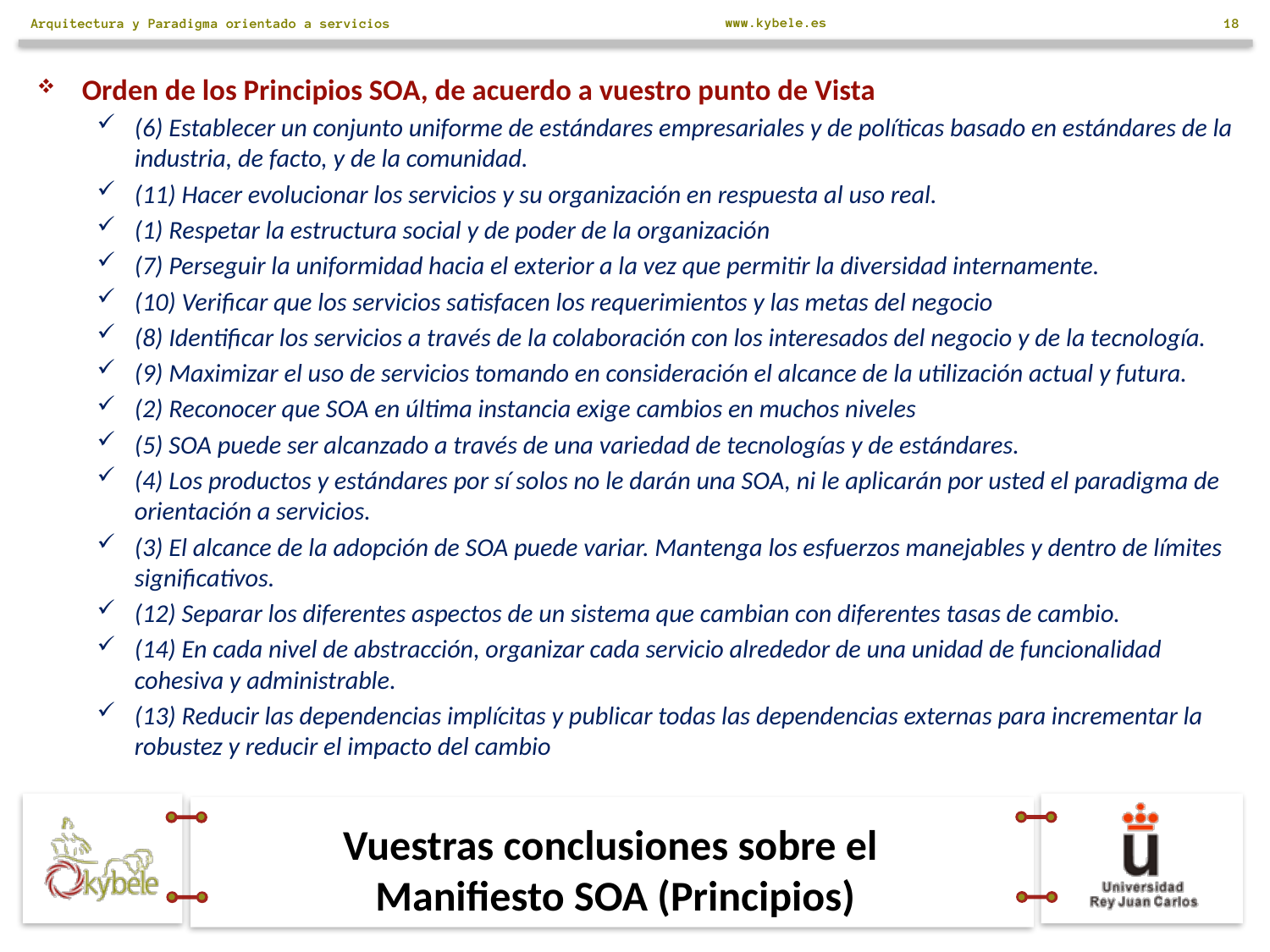

Arquitectura y Paradigma orientado a servicios
18
Orden de los Principios SOA, de acuerdo a vuestro punto de Vista
(6) Establecer un conjunto uniforme de estándares empresariales y de políticas basado en estándares de la industria, de facto, y de la comunidad.
(11) Hacer evolucionar los servicios y su organización en respuesta al uso real.
(1) Respetar la estructura social y de poder de la organización
(7) Perseguir la uniformidad hacia el exterior a la vez que permitir la diversidad internamente.
(10) Verificar que los servicios satisfacen los requerimientos y las metas del negocio
(8) Identificar los servicios a través de la colaboración con los interesados del negocio y de la tecnología.
(9) Maximizar el uso de servicios tomando en consideración el alcance de la utilización actual y futura.
(2) Reconocer que SOA en última instancia exige cambios en muchos niveles
(5) SOA puede ser alcanzado a través de una variedad de tecnologías y de estándares.
(4) Los productos y estándares por sí solos no le darán una SOA, ni le aplicarán por usted el paradigma de orientación a servicios.
(3) El alcance de la adopción de SOA puede variar. Mantenga los esfuerzos manejables y dentro de límites significativos.
(12) Separar los diferentes aspectos de un sistema que cambian con diferentes tasas de cambio.
(14) En cada nivel de abstracción, organizar cada servicio alrededor de una unidad de funcionalidad cohesiva y administrable.
(13) Reducir las dependencias implícitas y publicar todas las dependencias externas para incrementar la robustez y reducir el impacto del cambio
# Vuestras conclusiones sobre el Manifiesto SOA (Principios)